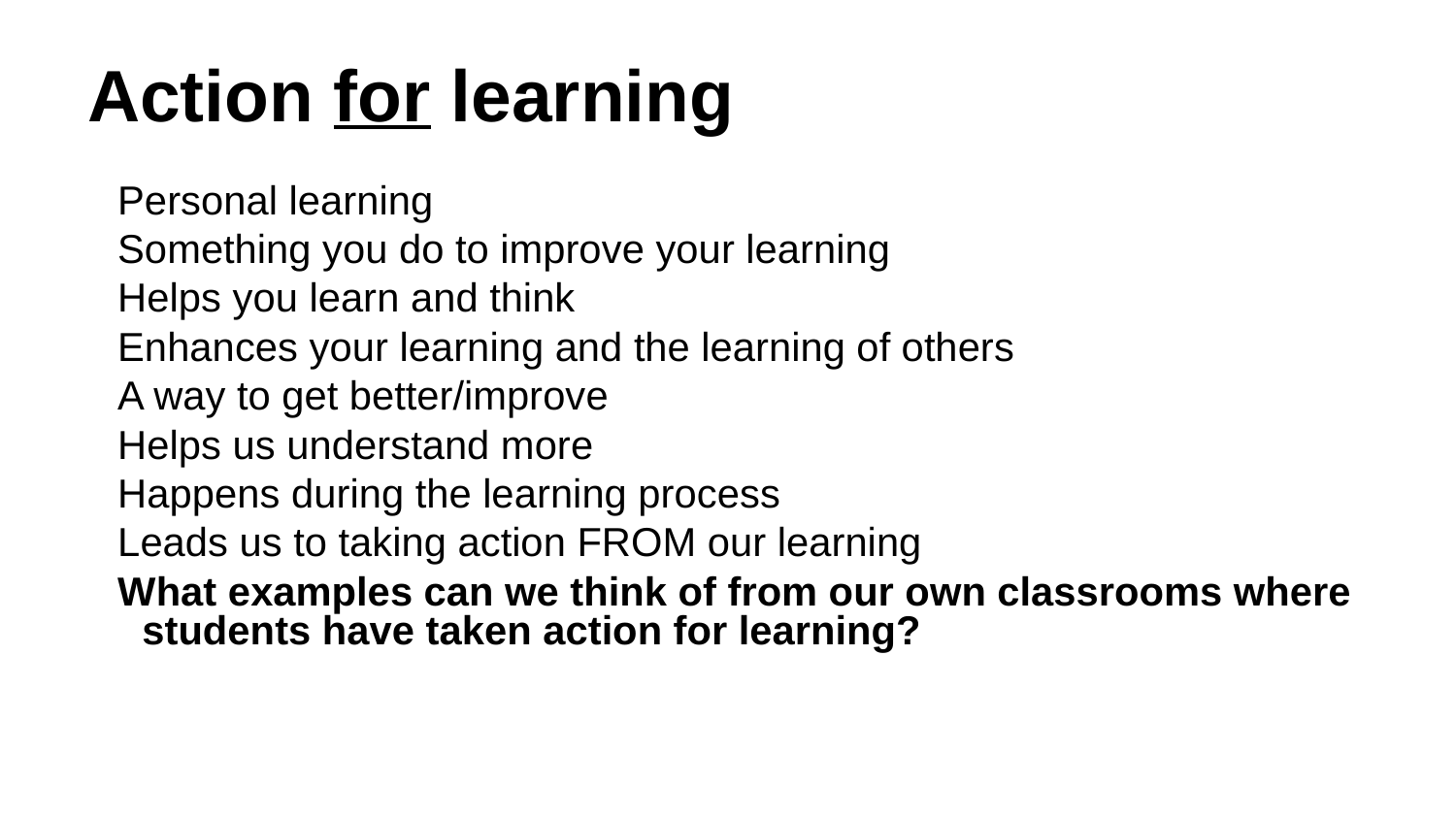

# Action for learning
Personal learning
Something you do to improve your learning
Helps you learn and think
Enhances your learning and the learning of others
A way to get better/improve
Helps us understand more
Happens during the learning process
Leads us to taking action FROM our learning
What examples can we think of from our own classrooms where students have taken action for learning?